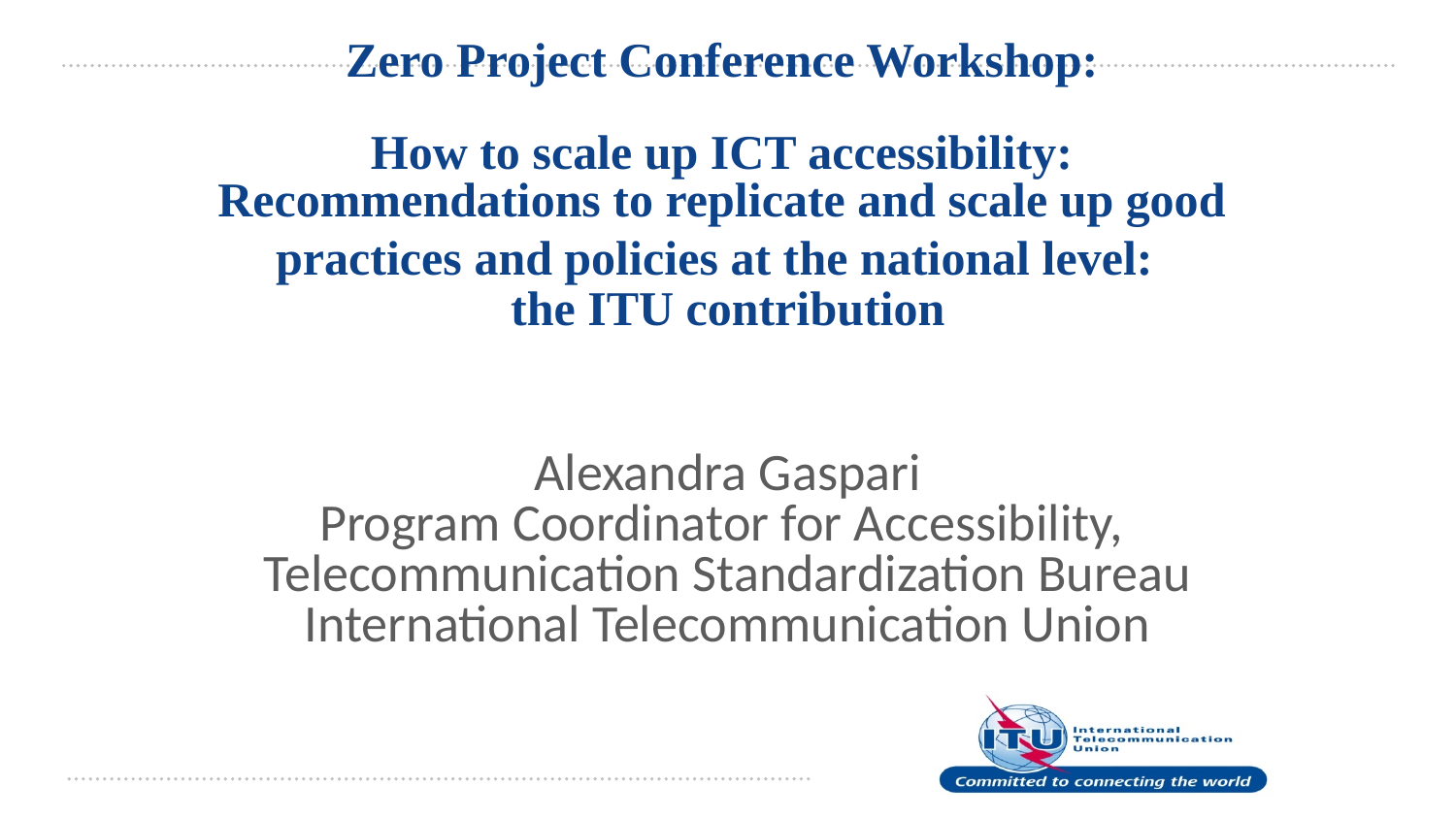

Zero Project Conference Workshop:
How to scale up ICT accessibility:
Recommendations to replicate and scale up good
practices and policies at the national level:
the ITU contribution
Alexandra Gaspari
Program Coordinator for Accessibility,
Telecommunication Standardization Bureau
International Telecommunication Union